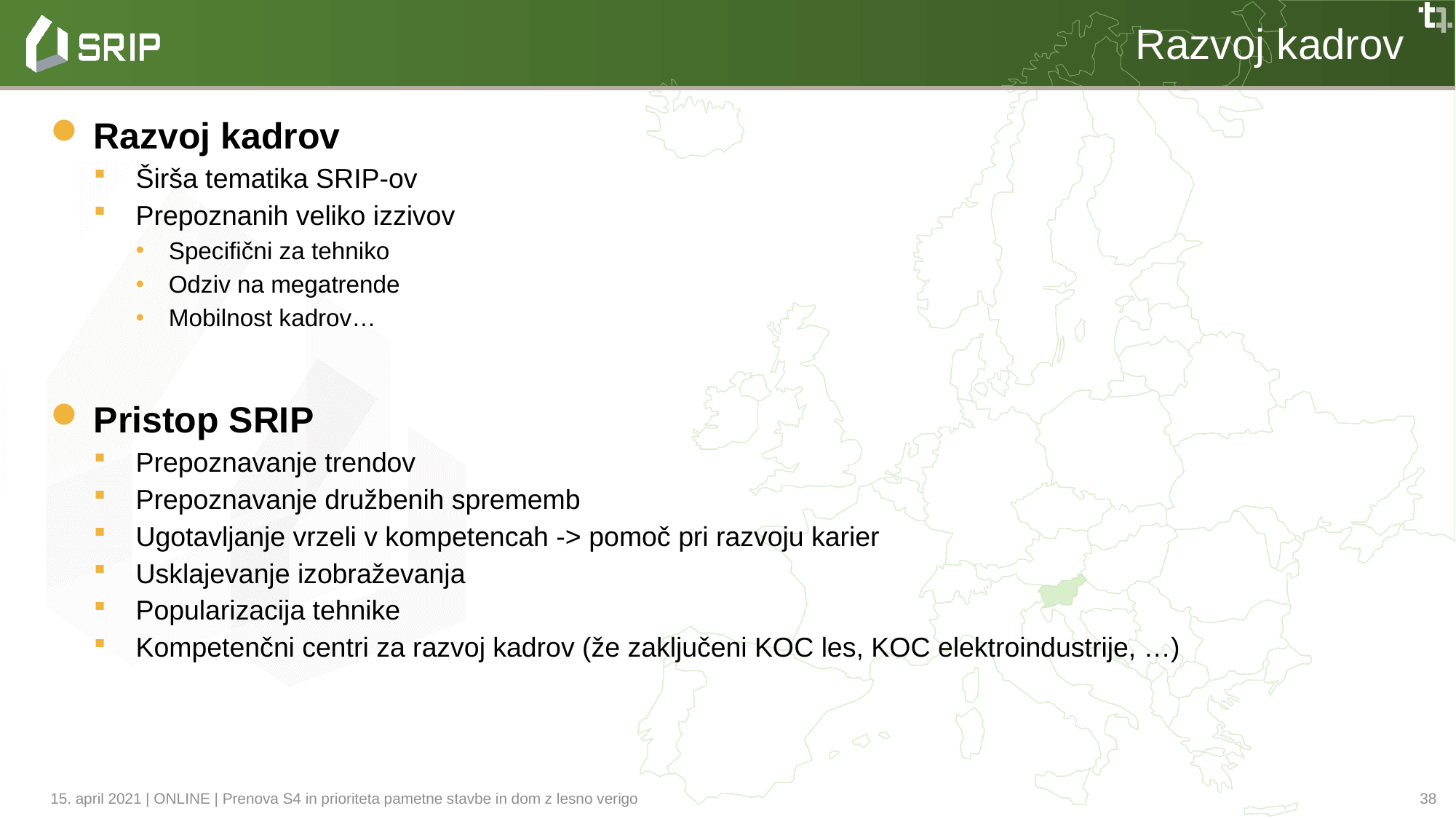

Razvoj kadrov
Razvoj kadrov
Širša tematika SRIP-ov
Prepoznanih veliko izzivov
Specifični za tehniko
Odziv na megatrende
Mobilnost kadrov…

Pristop SRIP
Prepoznavanje trendov
Prepoznavanje družbenih sprememb
Ugotavljanje vrzeli v kompetencah -> pomoč pri razvoju karier
Usklajevanje izobraževanja
Popularizacija tehnike
Kompetenčni centri za razvoj kadrov (že zaključeni KOC les, KOC elektroindustrije, …)
38
15. april 2021 | ONLINE | Prenova S4 in prioriteta pametne stavbe in dom z lesno verigo